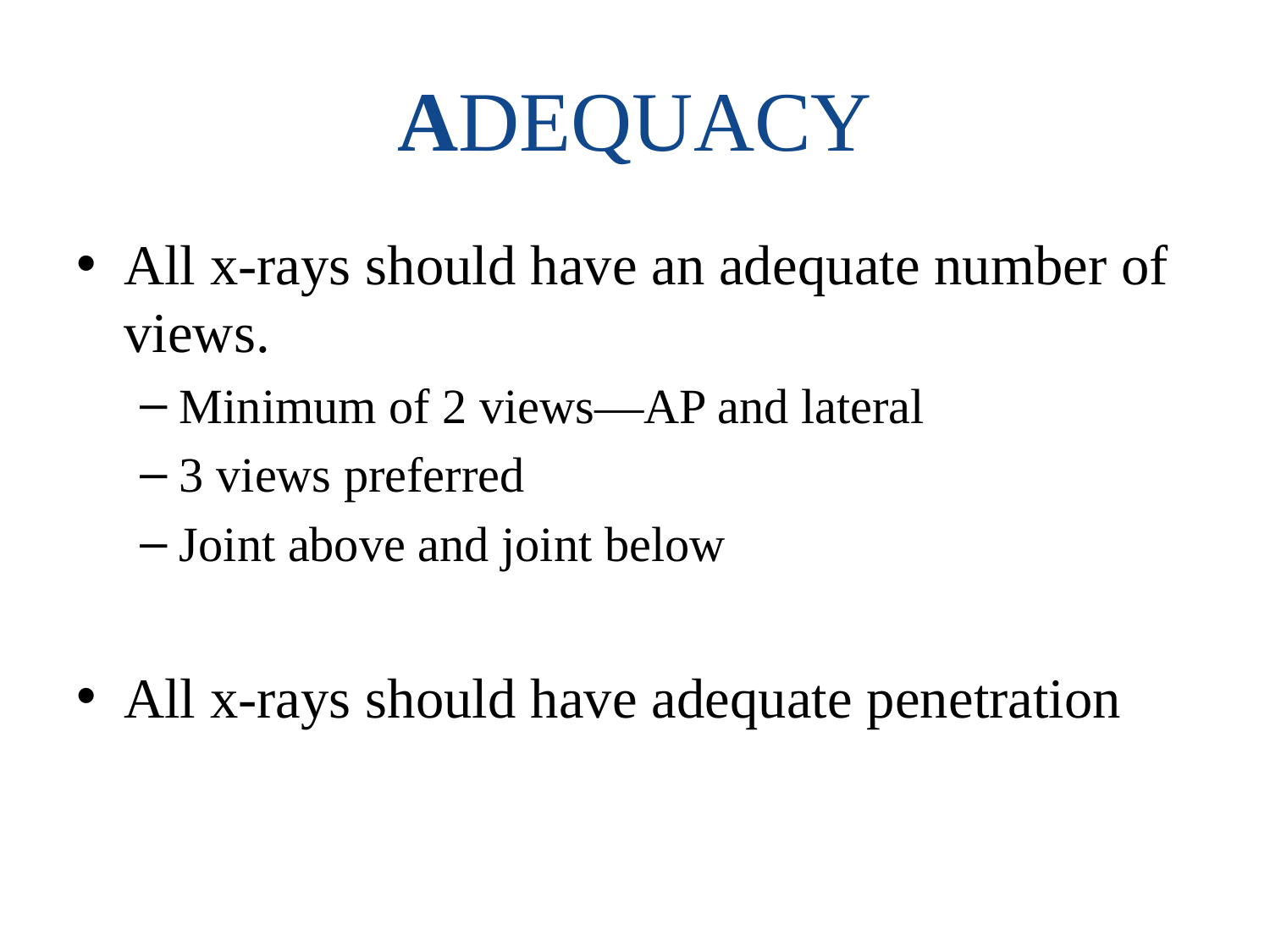

# ADEQUACY
All x-rays should have an adequate number of views.
Minimum of 2 views—AP and lateral
3 views preferred
Joint above and joint below

All x-rays should have adequate penetration